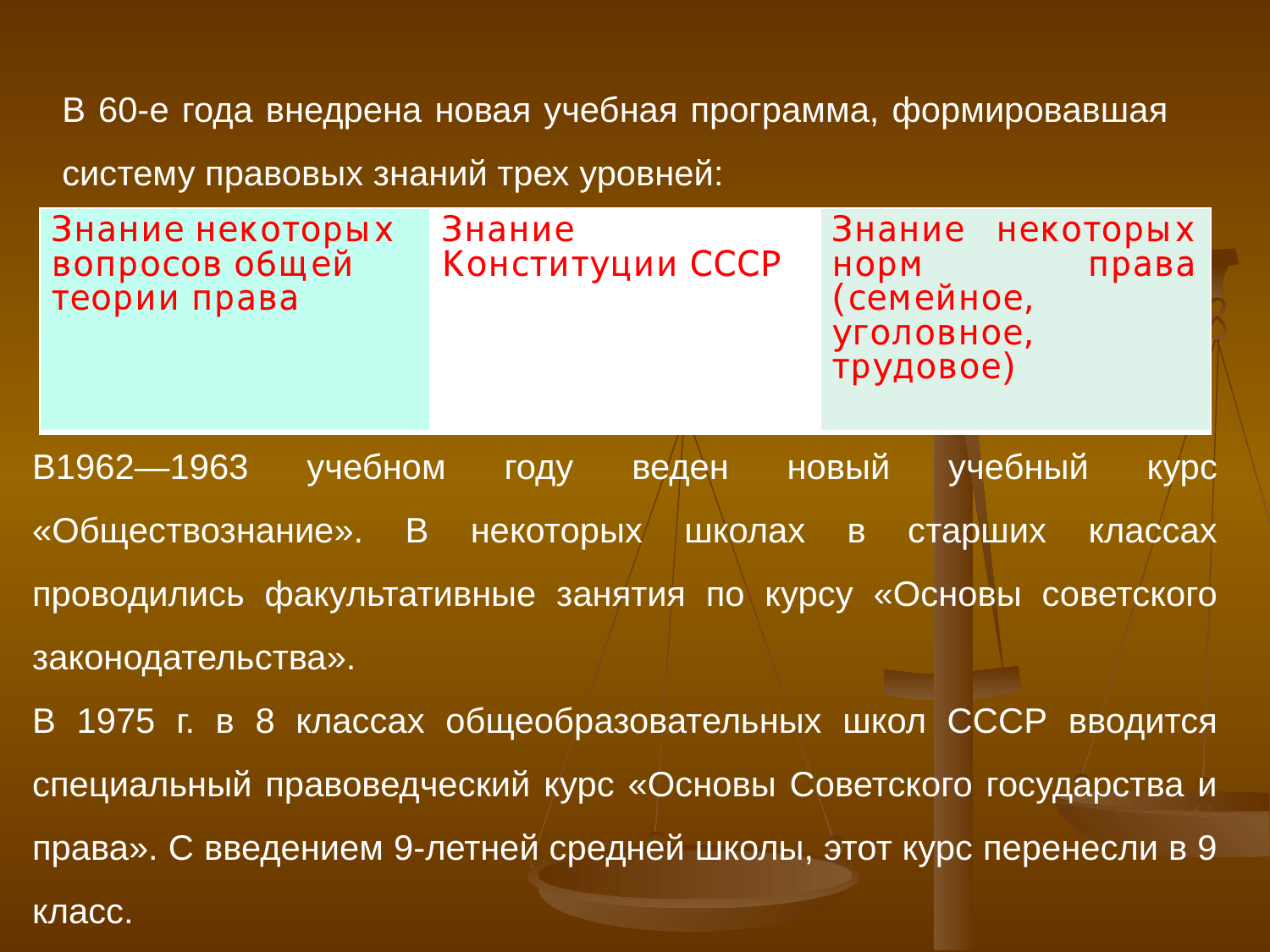

В 60-е года внедрена новая учебная программа, формировавшая систему правовых знаний трех уровней:
| Знание некоторых вопросов общей теории права | Знание Конституции СССР | Знание некоторых норм права (семейное, уголовное, трудовое) |
| --- | --- | --- |
В1962—1963 учебном году веден новый учебный курс «Обществознание». В некоторых школах в старших классах проводились факультативные занятия по курсу «Основы советского законодательства».
В 1975 г. в 8 классах общеобразовательных школ СССР вводится специальный правоведческий курс «Основы Советского государства и права». С введением 9-летней средней школы, этот курс перенесли в 9 класс.